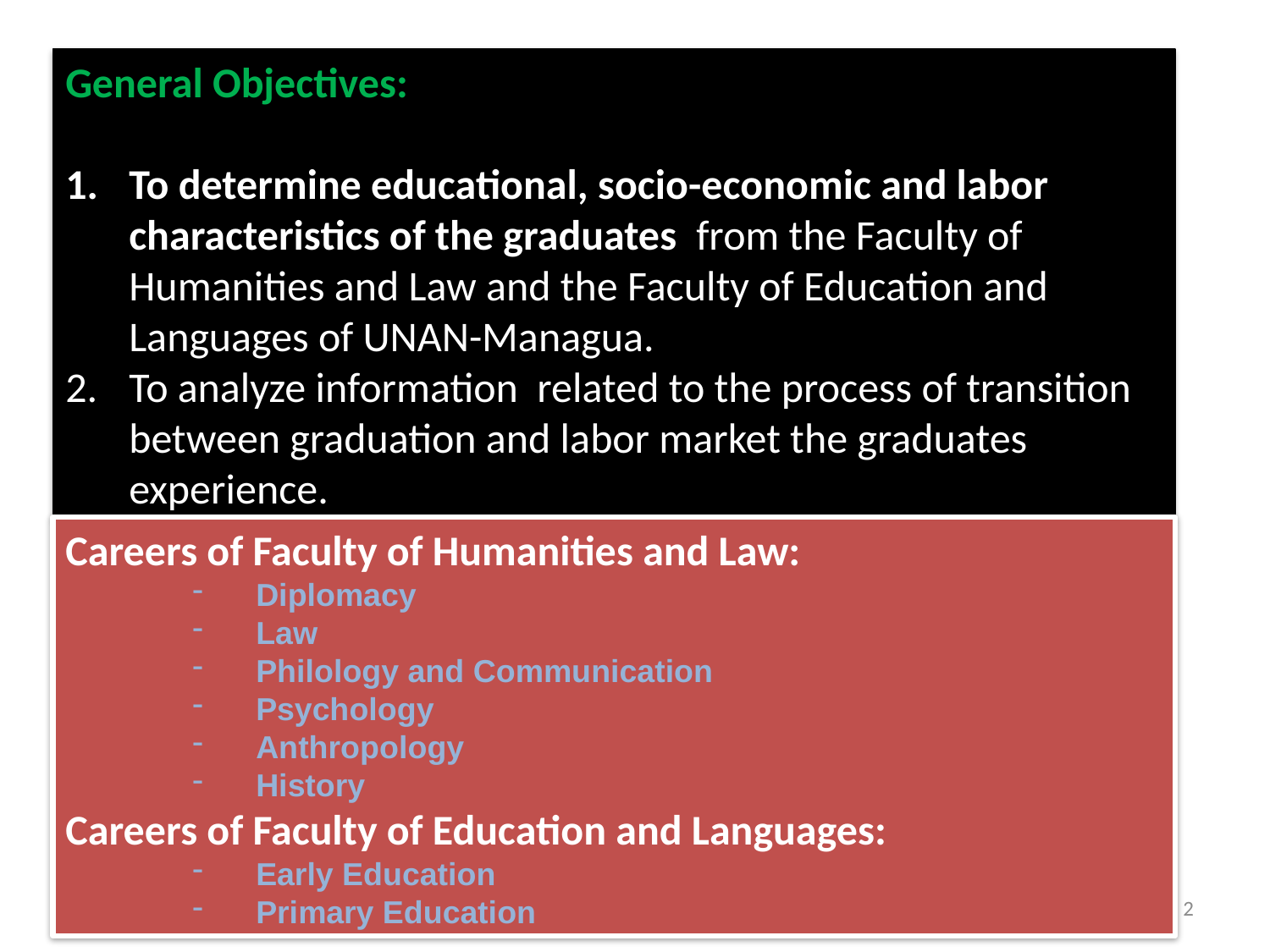

General Objectives:

To determine educational, socio-economic and labor characteristics of the graduates  from the Faculty of Humanities and Law and the Faculty of Education and Languages ​​of UNAN-Managua.
To analyze information  related to the process of transition between graduation and labor market the graduates experience.
Careers of Faculty of Humanities and Law:
Diplomacy
Law
Philology and Communication
Psychology
Anthropology
History
Careers of Faculty of Education and Languages:
Early Education
Primary Education
2